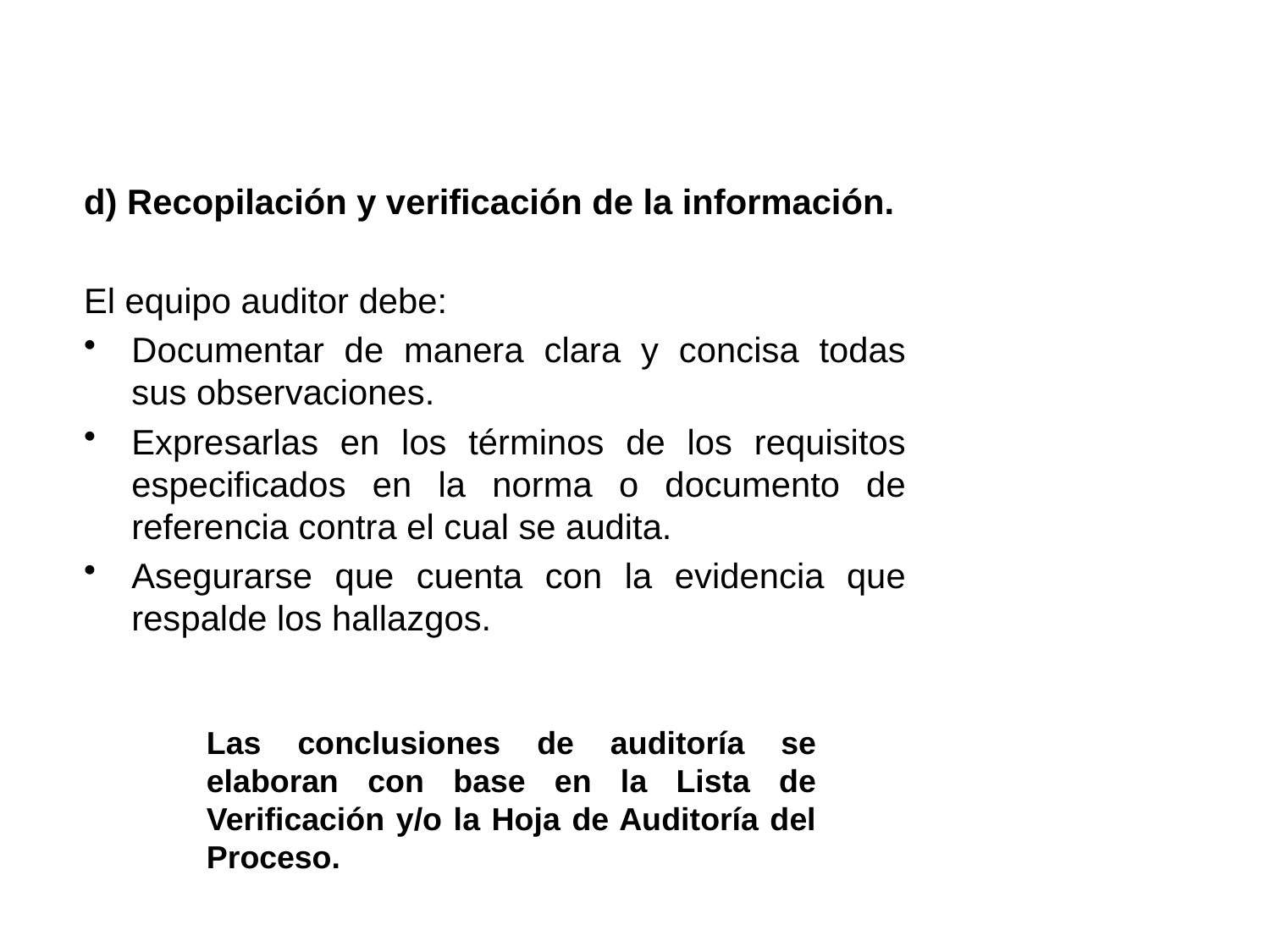

8. REALIZACIÓN DE LA AUDITORÍA FASE 2
d) Recopilación y verificación de la información.

El equipo auditor debe:
Documentar de manera clara y concisa todas sus observaciones.
Expresarlas en los términos de los requisitos especificados en la norma o documento de referencia contra el cual se audita.
Asegurarse que cuenta con la evidencia que respalde los hallazgos.
Las conclusiones de auditoría se elaboran con base en la Lista de Verificación y/o la Hoja de Auditoría del Proceso.